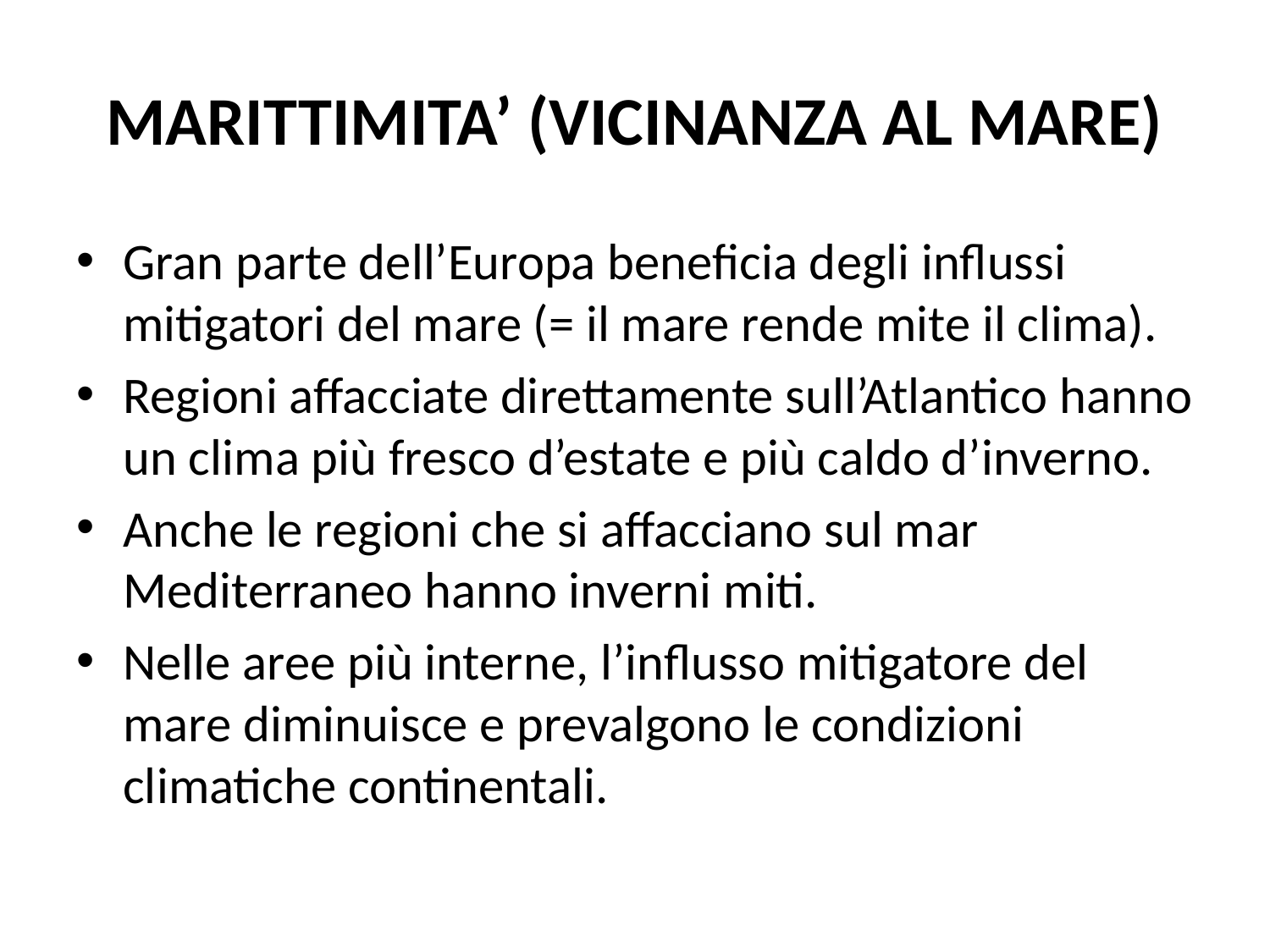

# MARITTIMITA’ (VICINANZA AL MARE)
Gran parte dell’Europa beneficia degli influssi mitigatori del mare (= il mare rende mite il clima).
Regioni affacciate direttamente sull’Atlantico hanno un clima più fresco d’estate e più caldo d’inverno.
Anche le regioni che si affacciano sul mar Mediterraneo hanno inverni miti.
Nelle aree più interne, l’influsso mitigatore del mare diminuisce e prevalgono le condizioni climatiche continentali.